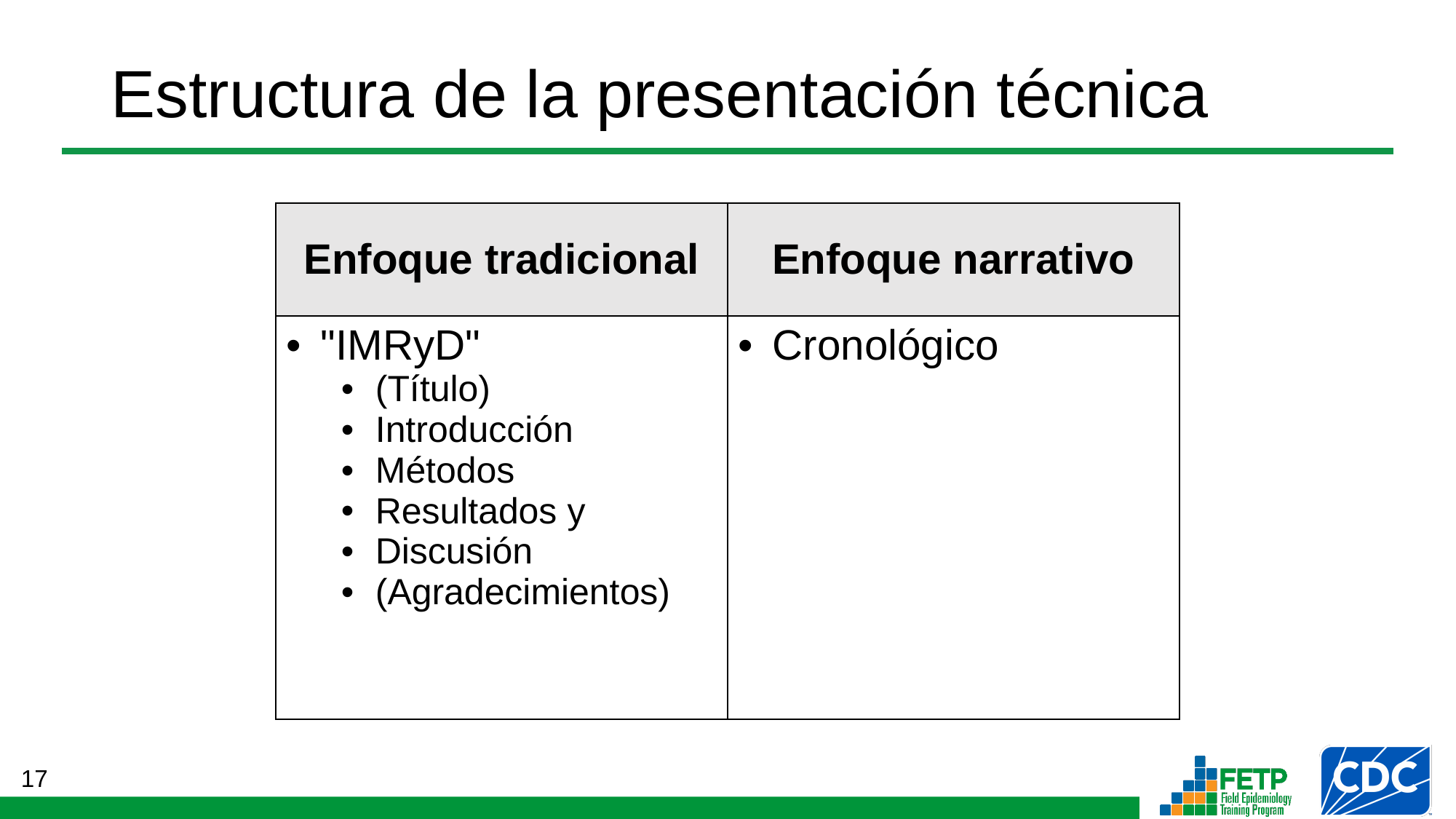

# Estructura de la presentación técnica
| Enfoque tradicional | Enfoque narrativo |
| --- | --- |
| "IMRyD" (Título) Introducción Métodos Resultados y Discusión (Agradecimientos) | Cronológico |